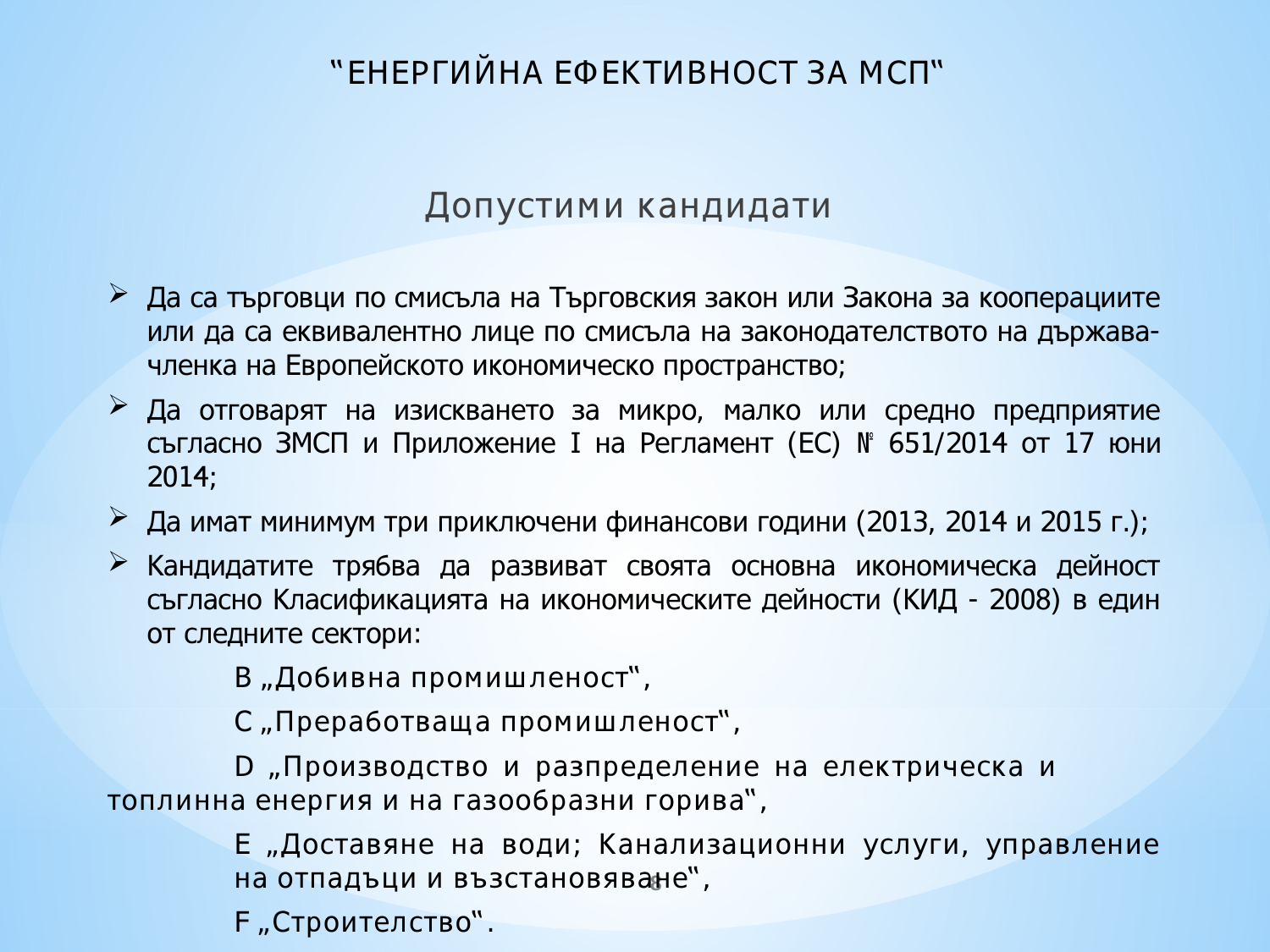

# “ЕНЕРГИЙНА ЕФЕКТИВНОСТ ЗА МСП“

Допустими кандидати

Да са търговци по смисъла на Търговския закон или Закона за кооперациите или да са еквивалентно лице по смисъла на законодателството на държава-членка на Европейското икономическо пространство;
Да отговарят на изискването за микро, малко или средно предприятие съгласно ЗМСП и Приложение I на Регламент (ЕС) № 651/2014 от 17 юни 2014;
Да имат минимум три приключени финансови години (2013, 2014 и 2015 г.);
Кандидатите трябва да развиват своята основна икономическа дейност съгласно Класификацията на икономическите дейности (КИД - 2008) в един от следните сектори:
	B „Добивна промишленост“,
	C „Преработваща промишленост“,
	D „Производство и разпределение на електрическа и 	топлинна енергия и на газообразни горива“,
	E „Доставяне на води; Канализационни услуги, управление 	на отпадъци и възстановяване“,
	F „Строителство“.

8